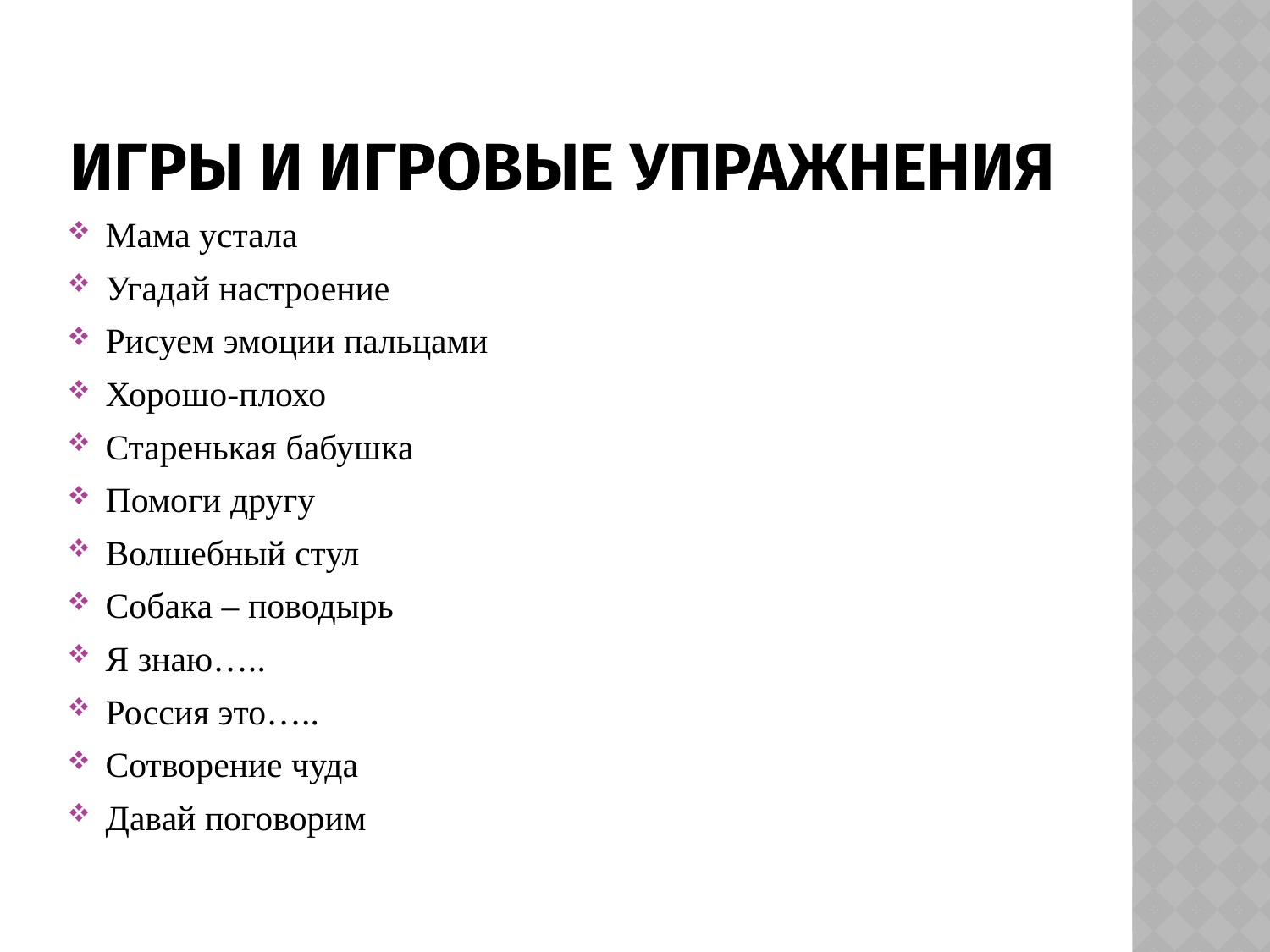

# Игры и игровые упражнения
Мама устала
Угадай настроение
Рисуем эмоции пальцами
Хорошо-плохо
Старенькая бабушка
Помоги другу
Волшебный стул
Собака – поводырь
Я знаю…..
Россия это…..
Сотворение чуда
Давай поговорим